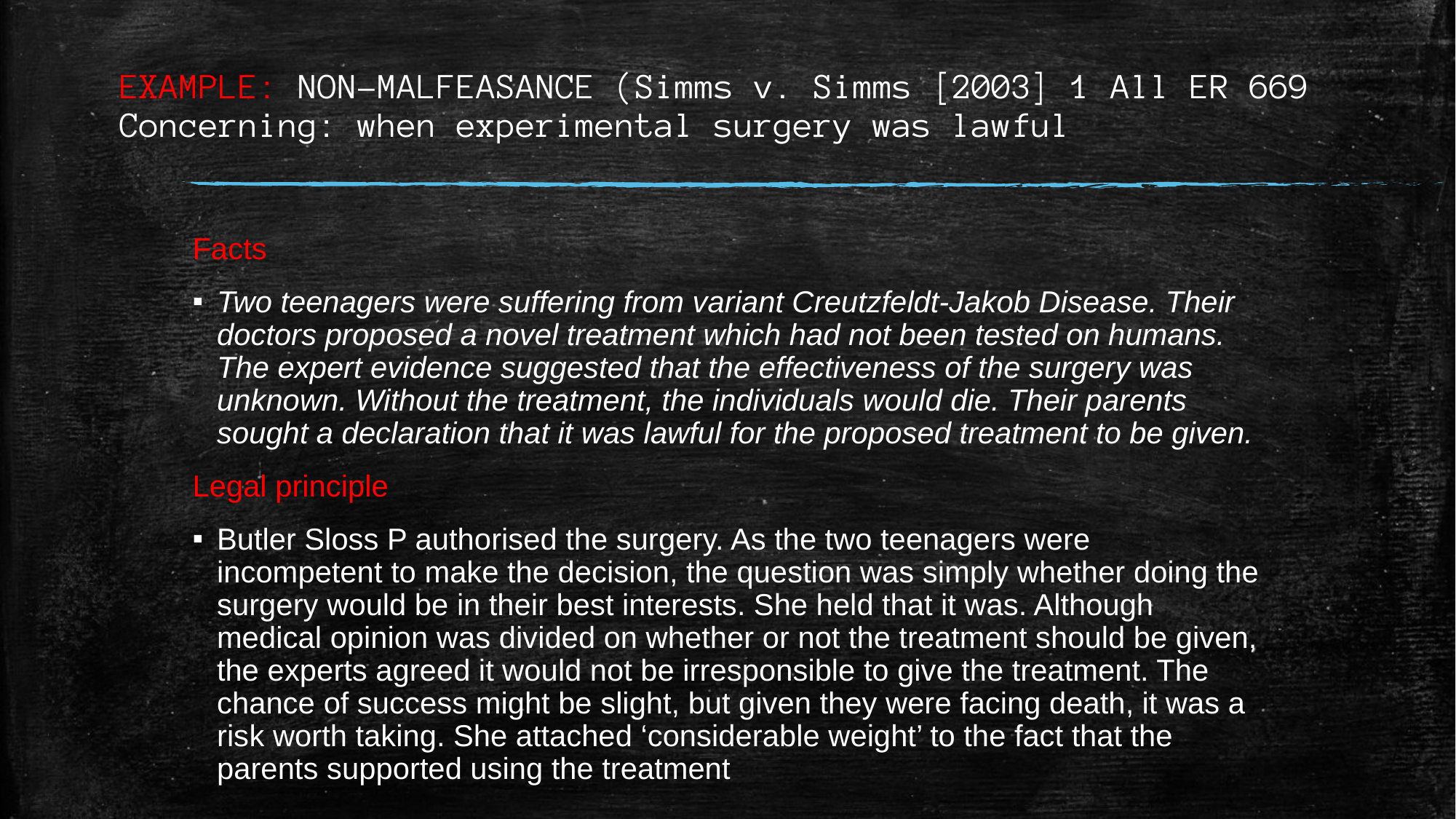

# EXAMPLE: NON-MALFEASANCE (Simms v. Simms [2003] 1 All ER 669 Concerning: when experimental surgery was lawful
Facts
Two teenagers were suffering from variant Creutzfeldt-Jakob Disease. Their doctors proposed a novel treatment which had not been tested on humans. The expert evidence suggested that the effectiveness of the surgery was unknown. Without the treatment, the individuals would die. Their parents sought a declaration that it was lawful for the proposed treatment to be given.
Legal principle
Butler Sloss P authorised the surgery. As the two teenagers were incompetent to make the decision, the question was simply whether doing the surgery would be in their best interests. She held that it was. Although medical opinion was divided on whether or not the treatment should be given, the experts agreed it would not be irresponsible to give the treatment. The chance of success might be slight, but given they were facing death, it was a risk worth taking. She attached ‘considerable weight’ to the fact that the parents supported using the treatment